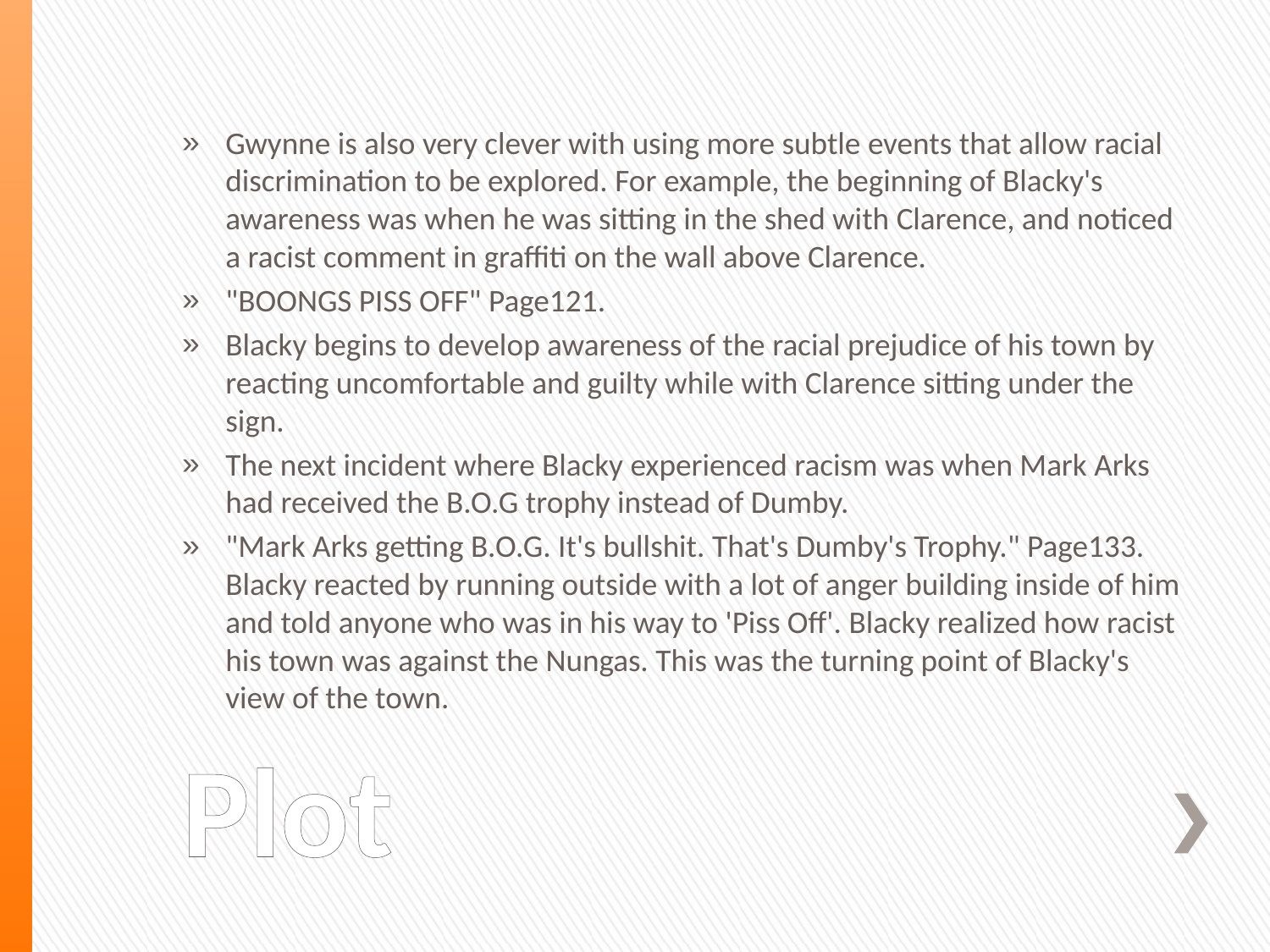

Gwynne is also very clever with using more subtle events that allow racial discrimination to be explored. For example, the beginning of Blacky's awareness was when he was sitting in the shed with Clarence, and noticed a racist comment in graffiti on the wall above Clarence.
"BOONGS PISS OFF" Page121.
Blacky begins to develop awareness of the racial prejudice of his town by reacting uncomfortable and guilty while with Clarence sitting under the sign.
The next incident where Blacky experienced racism was when Mark Arks had received the B.O.G trophy instead of Dumby.
"Mark Arks getting B.O.G. It's bullshit. That's Dumby's Trophy." Page133. Blacky reacted by running outside with a lot of anger building inside of him and told anyone who was in his way to 'Piss Off'. Blacky realized how racist his town was against the Nungas. This was the turning point of Blacky's view of the town.

# Plot